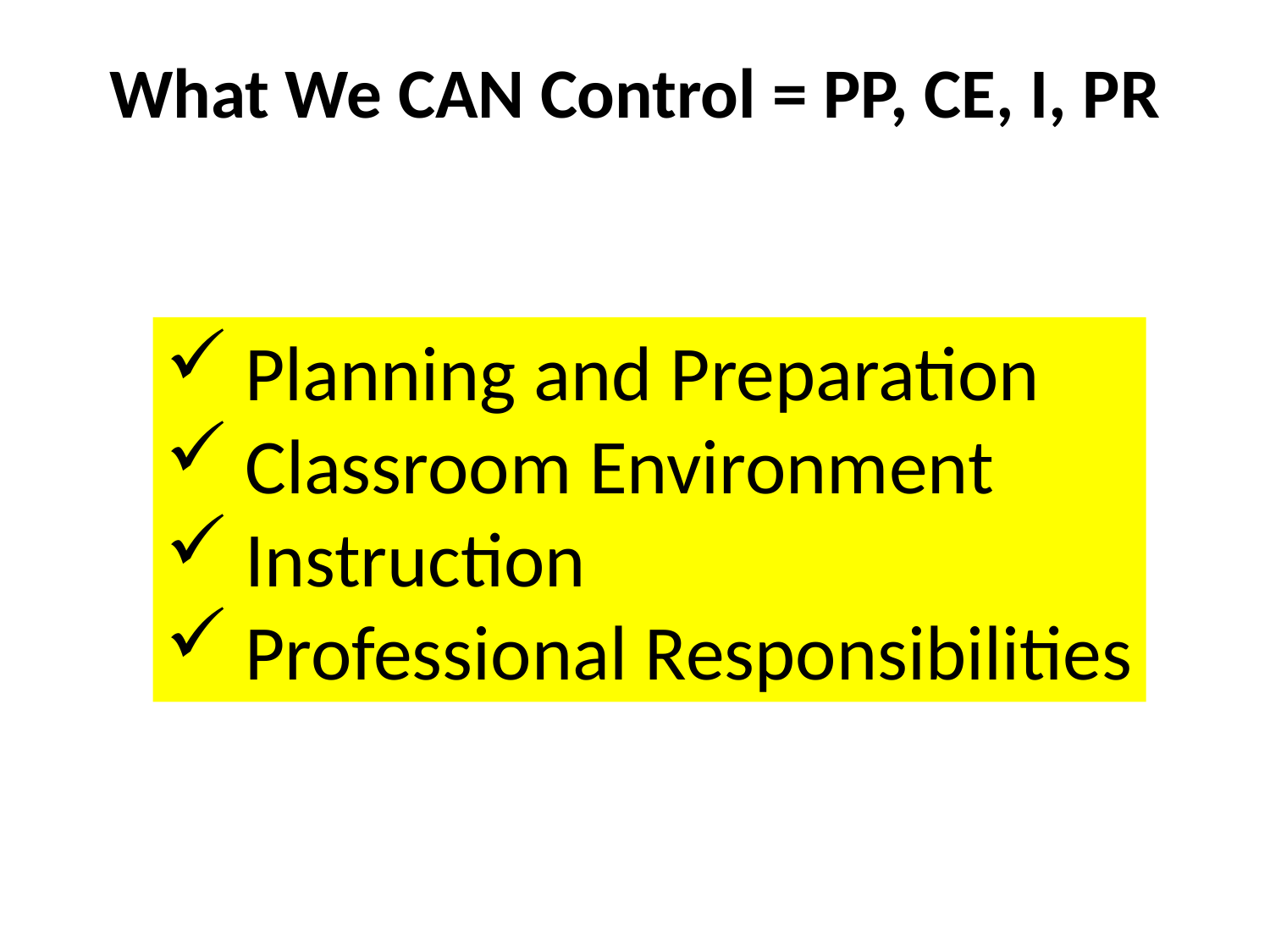

# What We CAN Control = PP, CE, I, PR
Planning and Preparation
Classroom Environment
Instruction
Professional Responsibilities